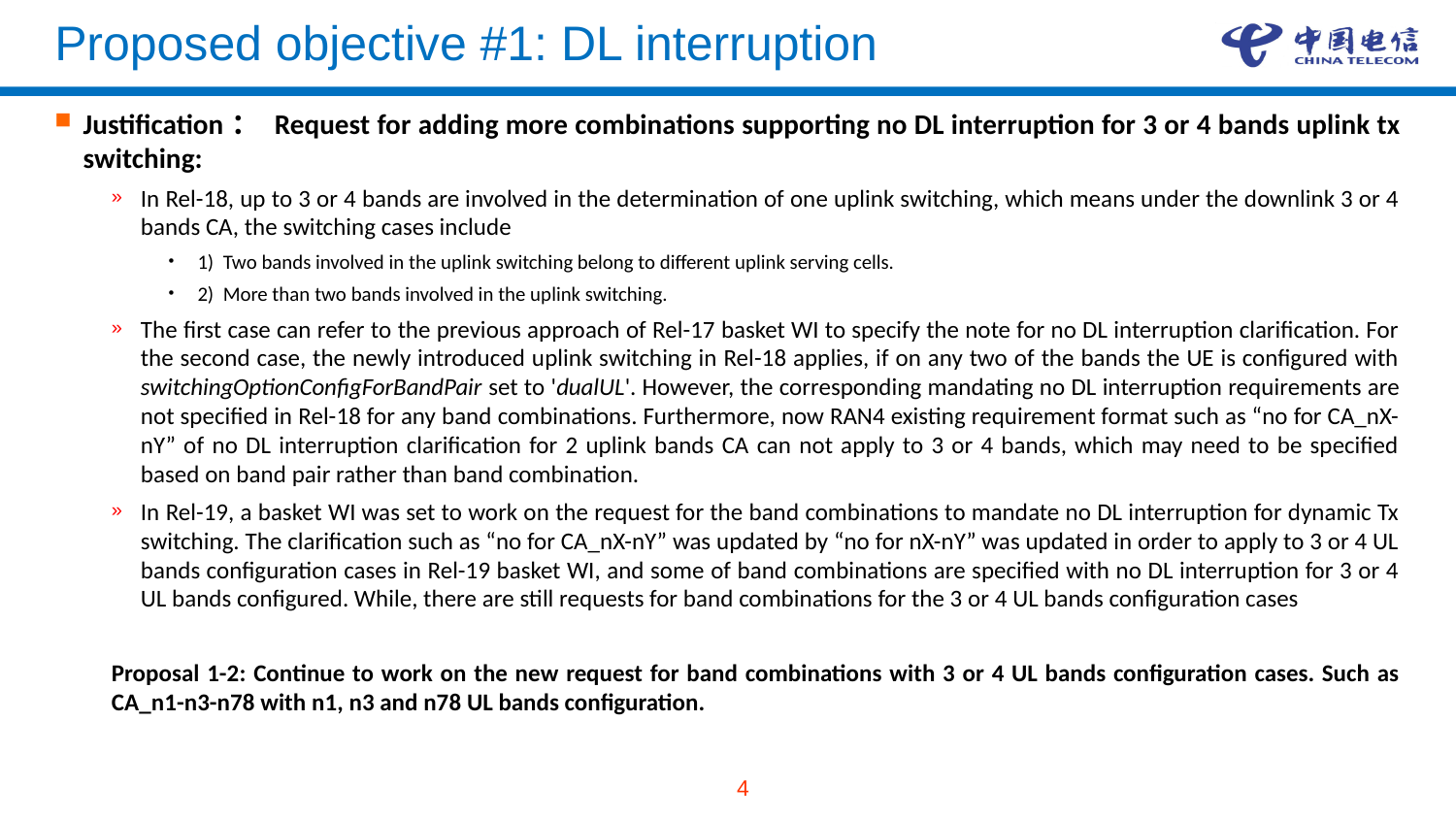

# Proposed objective #1: DL interruption
Justification： Request for adding more combinations supporting no DL interruption for 3 or 4 bands uplink tx switching:
In Rel-18, up to 3 or 4 bands are involved in the determination of one uplink switching, which means under the downlink 3 or 4 bands CA, the switching cases include
1)  Two bands involved in the uplink switching belong to different uplink serving cells.
2)  More than two bands involved in the uplink switching.
The first case can refer to the previous approach of Rel-17 basket WI to specify the note for no DL interruption clarification. For the second case, the newly introduced uplink switching in Rel-18 applies, if on any two of the bands the UE is configured with switchingOptionConfigForBandPair set to 'dualUL'. However, the corresponding mandating no DL interruption requirements are not specified in Rel-18 for any band combinations. Furthermore, now RAN4 existing requirement format such as “no for CA_nX-nY” of no DL interruption clarification for 2 uplink bands CA can not apply to 3 or 4 bands, which may need to be specified based on band pair rather than band combination.
In Rel-19, a basket WI was set to work on the request for the band combinations to mandate no DL interruption for dynamic Tx switching. The clarification such as “no for CA_nX-nY” was updated by “no for nX-nY” was updated in order to apply to 3 or 4 UL bands configuration cases in Rel-19 basket WI, and some of band combinations are specified with no DL interruption for 3 or 4 UL bands configured. While, there are still requests for band combinations for the 3 or 4 UL bands configuration cases

Proposal 1-2: Continue to work on the new request for band combinations with 3 or 4 UL bands configuration cases. Such as CA_n1-n3-n78 with n1, n3 and n78 UL bands configuration.

4